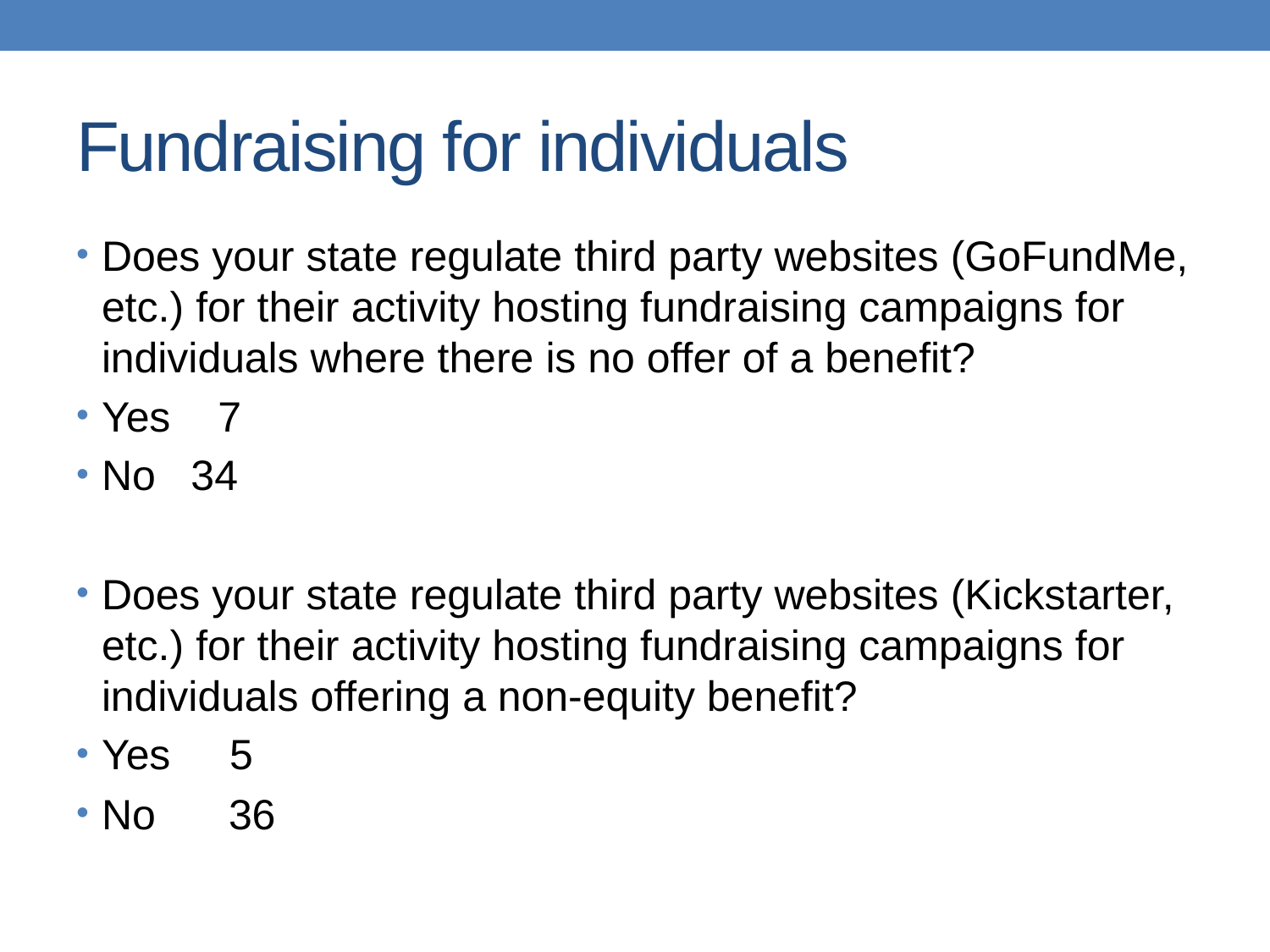

# Fundraising for individuals
Does your state regulate third party websites (GoFundMe, etc.) for their activity hosting fundraising campaigns for individuals where there is no offer of a benefit?
Yes    7
No   34

Does your state regulate third party websites (Kickstarter, etc.) for their activity hosting fundraising campaigns for individuals offering a non-equity benefit?
Yes     5
No	36